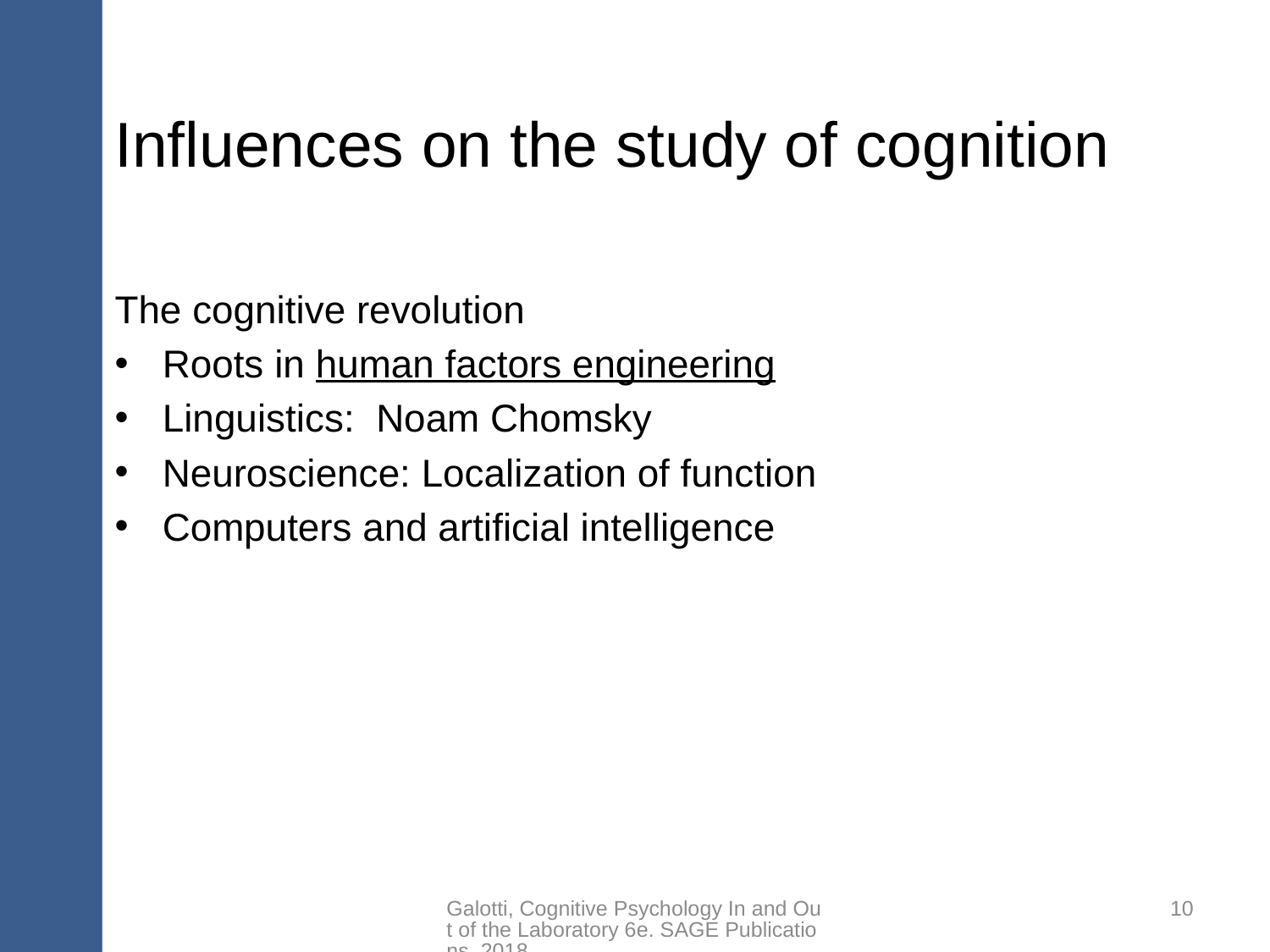

# Influences on the study of cognition
The cognitive revolution
Roots in human factors engineering
Linguistics:  Noam Chomsky
Neuroscience: Localization of function
Computers and artificial intelligence
Galotti, Cognitive Psychology In and Out of the Laboratory 6e. SAGE Publications, 2018.
10